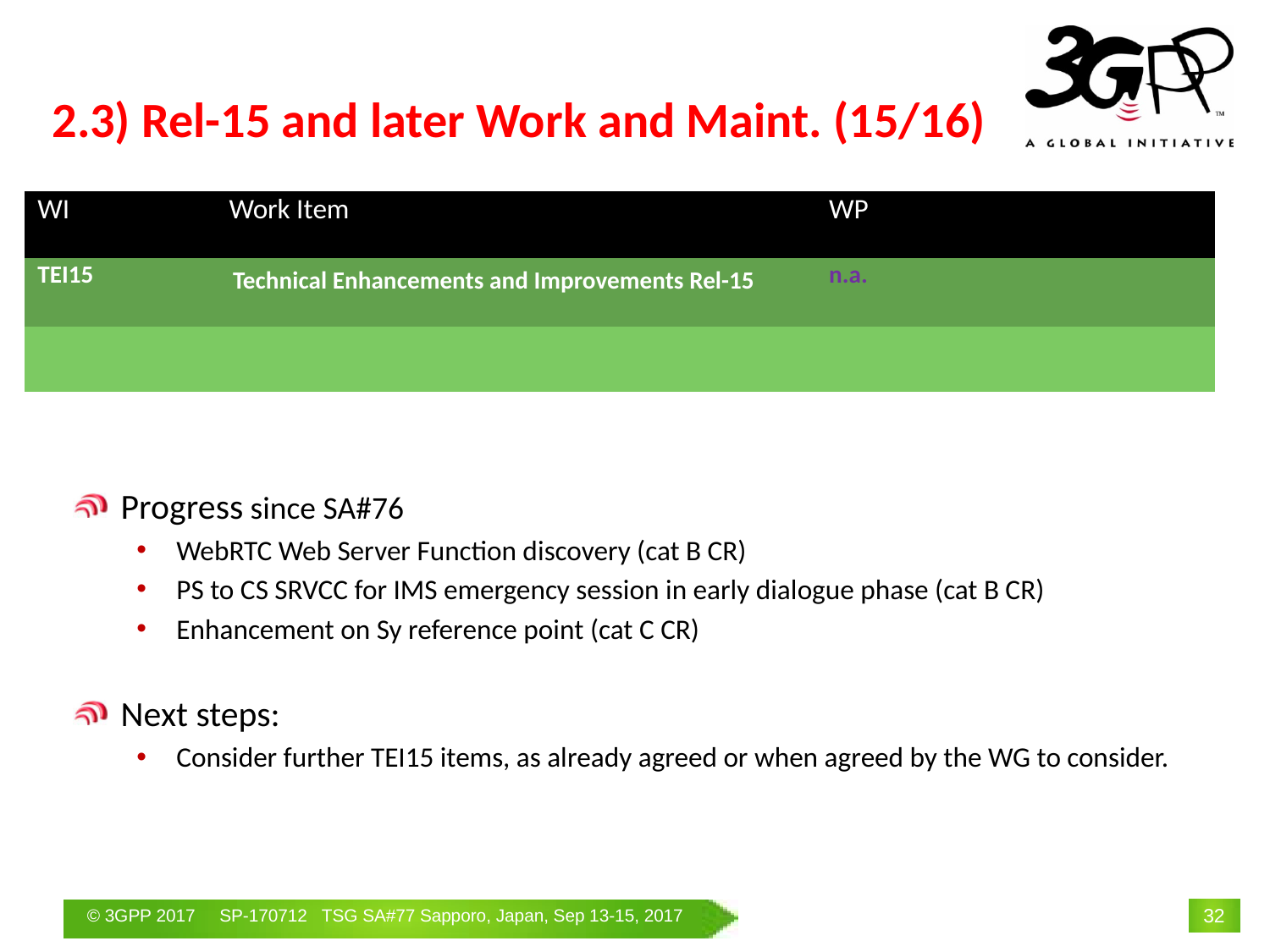

# 2.3) Rel-15 and later Work and Maint. (15/16)
| WI | Work Item | WP |  |  |
| --- | --- | --- | --- | --- |
| TEI15 | Technical Enhancements and Improvements Rel-15 | n.a. |  |  |
|  |  |  |  |  |
Progress since SA#76
WebRTC Web Server Function discovery (cat B CR)
PS to CS SRVCC for IMS emergency session in early dialogue phase (cat B CR)
Enhancement on Sy reference point (cat C CR)

Next steps:
Consider further TEI15 items, as already agreed or when agreed by the WG to consider.